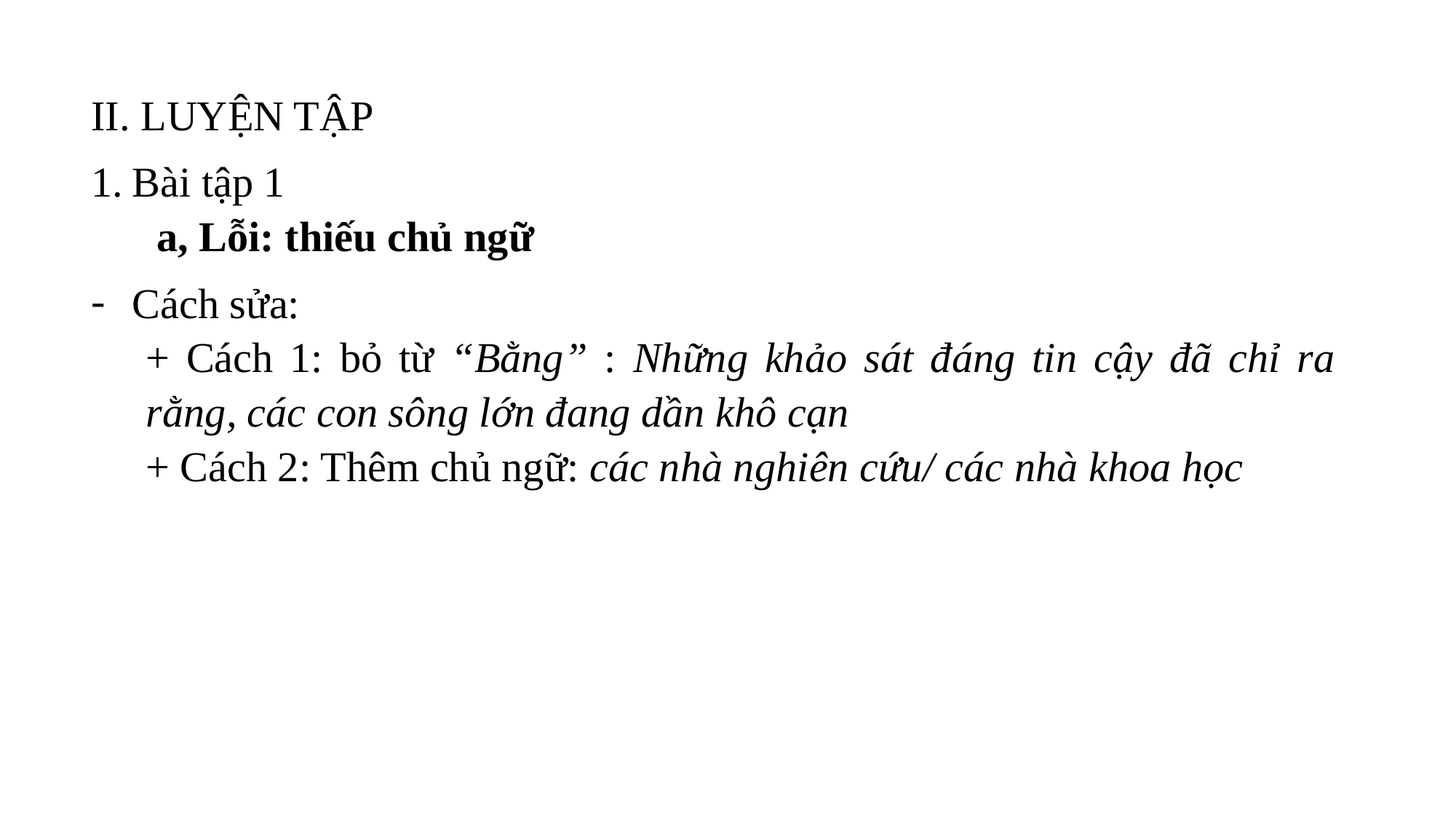

II. LUYỆN TẬP
Bài tập 1
 a, Lỗi: thiếu chủ ngữ
Cách sửa:
+ Cách 1: bỏ từ “Bằng” : Những khảo sát đáng tin cậy đã chỉ ra rằng, các con sông lớn đang dần khô cạn
+ Cách 2: Thêm chủ ngữ: các nhà nghiên cứu/ các nhà khoa học